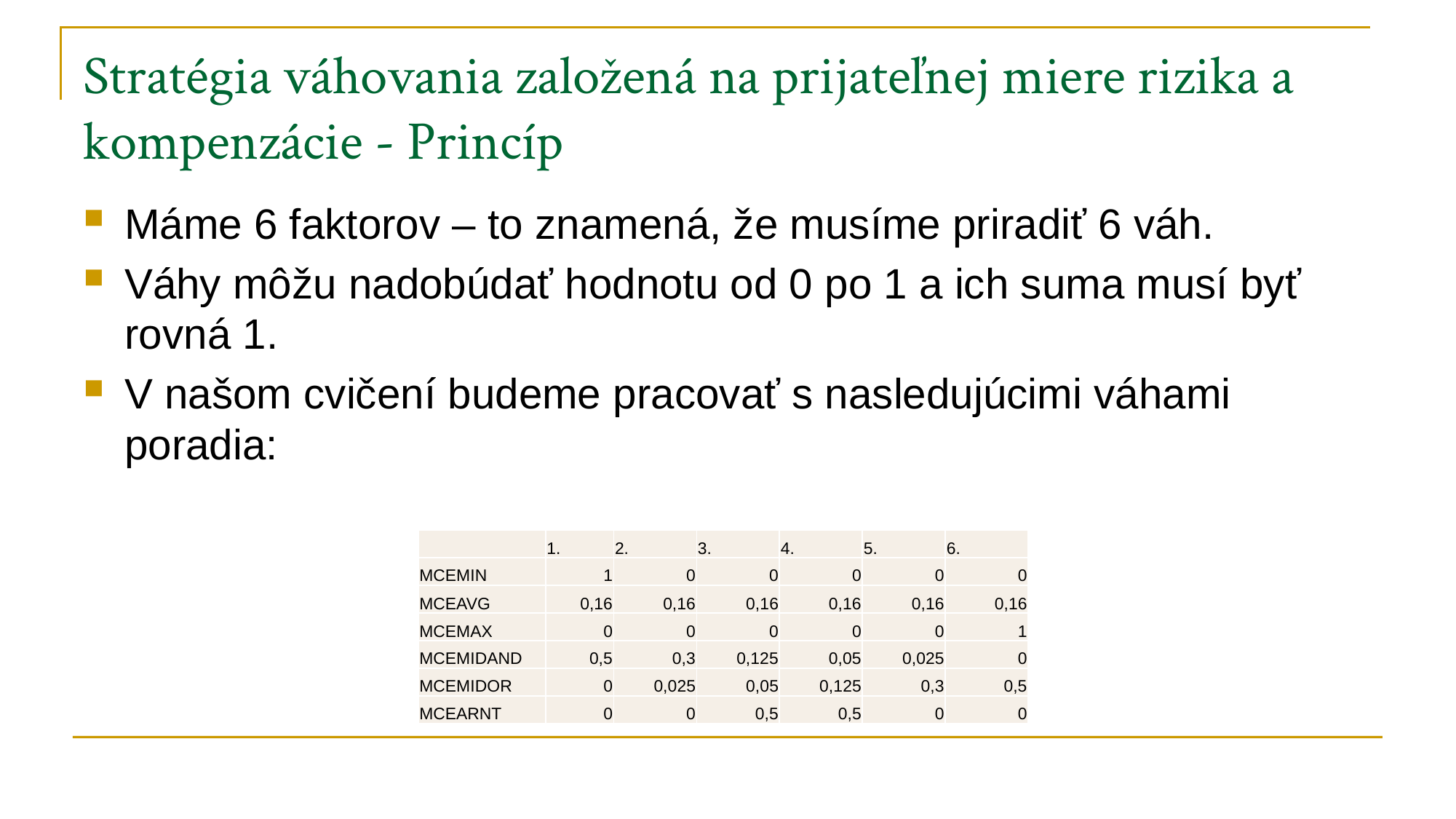

# Stratégia váhovania založená na prijateľnej miere rizika a kompenzácie - Princíp
Máme 6 faktorov – to znamená, že musíme priradiť 6 váh.
Váhy môžu nadobúdať hodnotu od 0 po 1 a ich suma musí byť rovná 1.
V našom cvičení budeme pracovať s nasledujúcimi váhami poradia:

|  | 1. | 2. | 3. | 4. | 5. | 6. |
| --- | --- | --- | --- | --- | --- | --- |
| MCEMIN | 1 | 0 | 0 | 0 | 0 | 0 |
| MCEAVG | 0,16 | 0,16 | 0,16 | 0,16 | 0,16 | 0,16 |
| MCEMAX | 0 | 0 | 0 | 0 | 0 | 1 |
| MCEMIDAND | 0,5 | 0,3 | 0,125 | 0,05 | 0,025 | 0 |
| MCEMIDOR | 0 | 0,025 | 0,05 | 0,125 | 0,3 | 0,5 |
| MCEARNT | 0 | 0 | 0,5 | 0,5 | 0 | 0 |